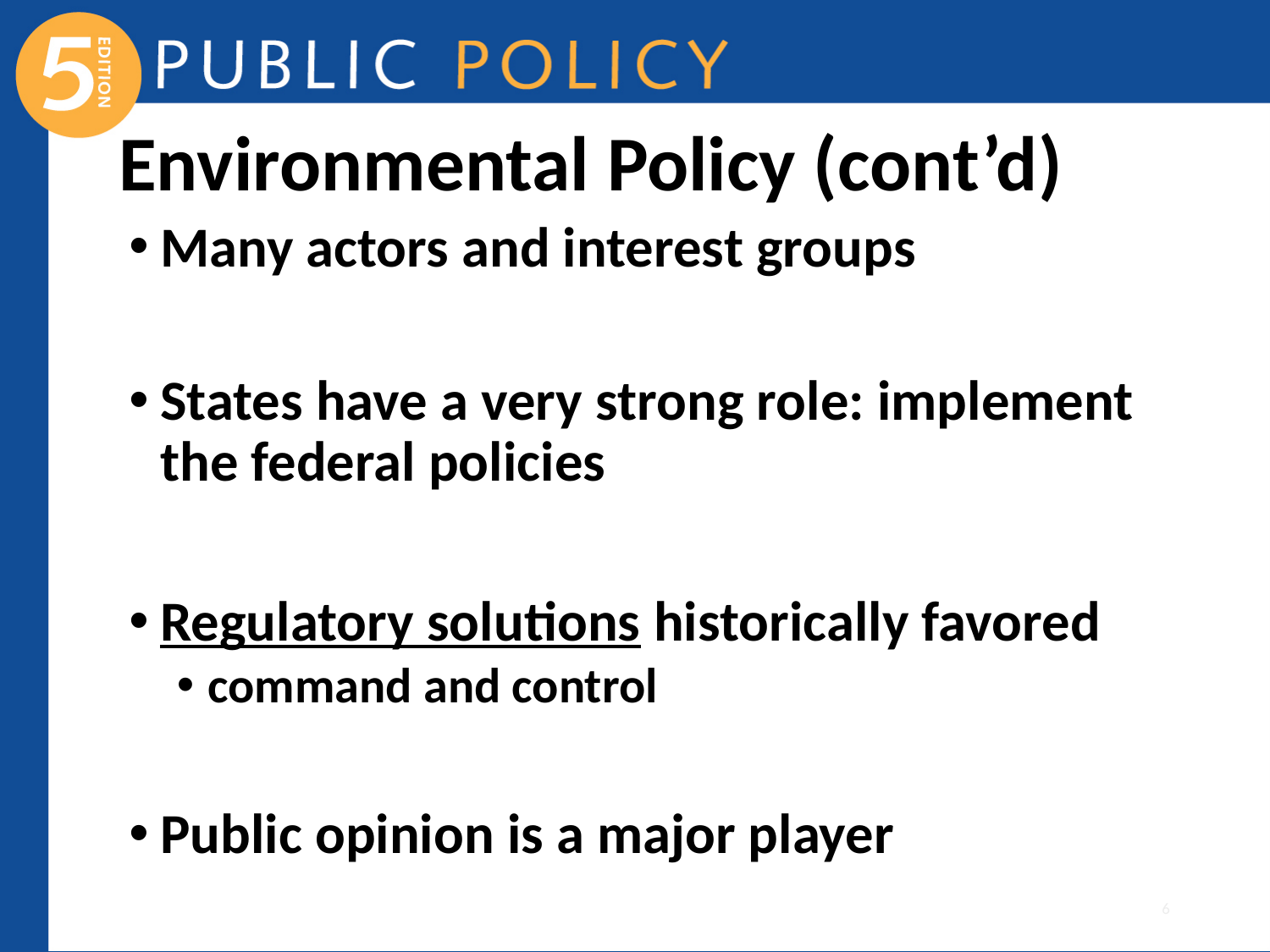

# Environmental Policy (cont’d)
Many actors and interest groups

States have a very strong role: implement the federal policies

Regulatory solutions historically favored
command and control

Public opinion is a major player
6